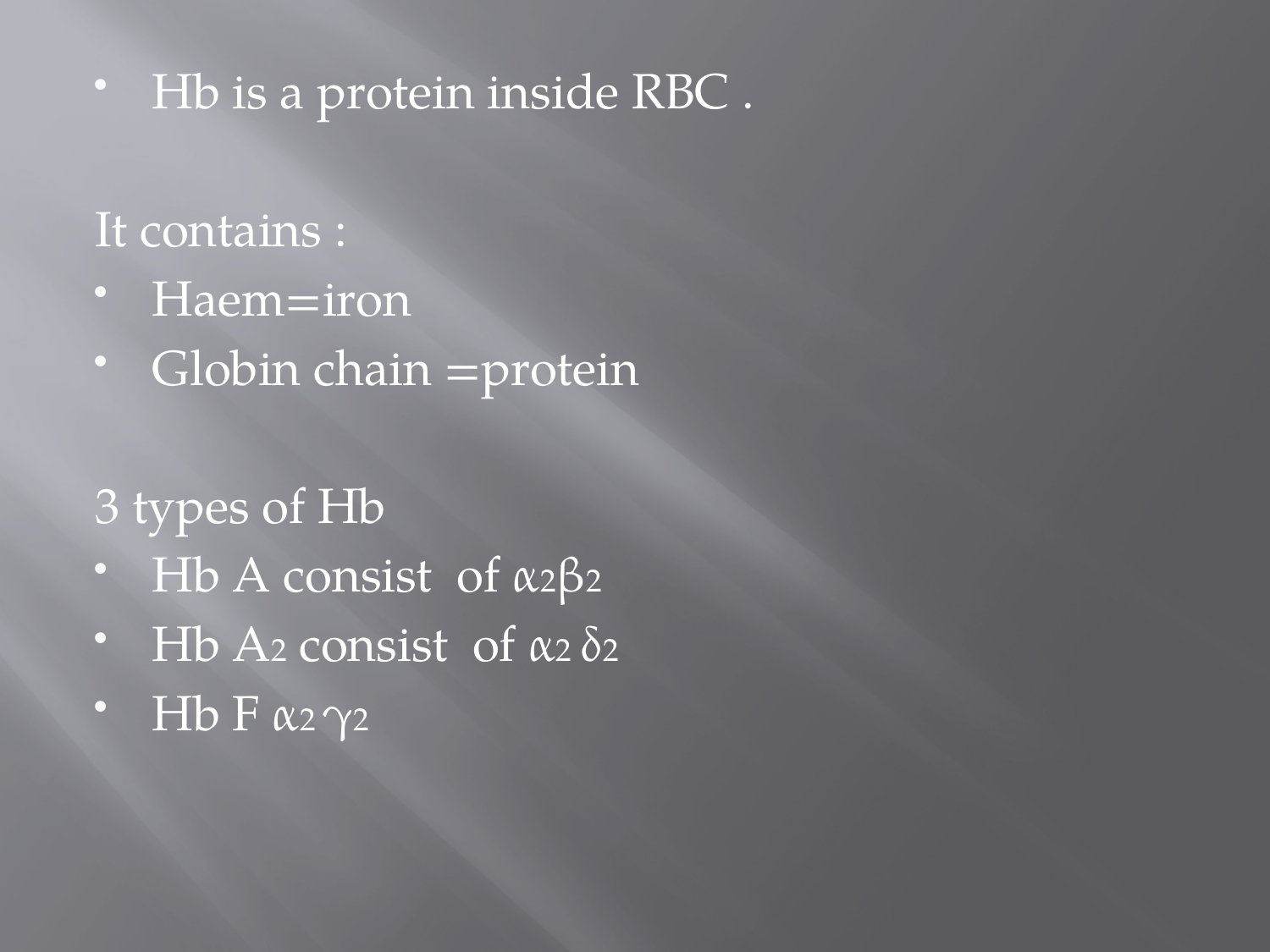

Hb is a protein inside RBC .

It contains :
Haem=iron
Globin chain =protein

3 types of Hb
Hb A consist  of α2β2
Hb A2 consist  of α2 δ2
Hb F α2 γ2